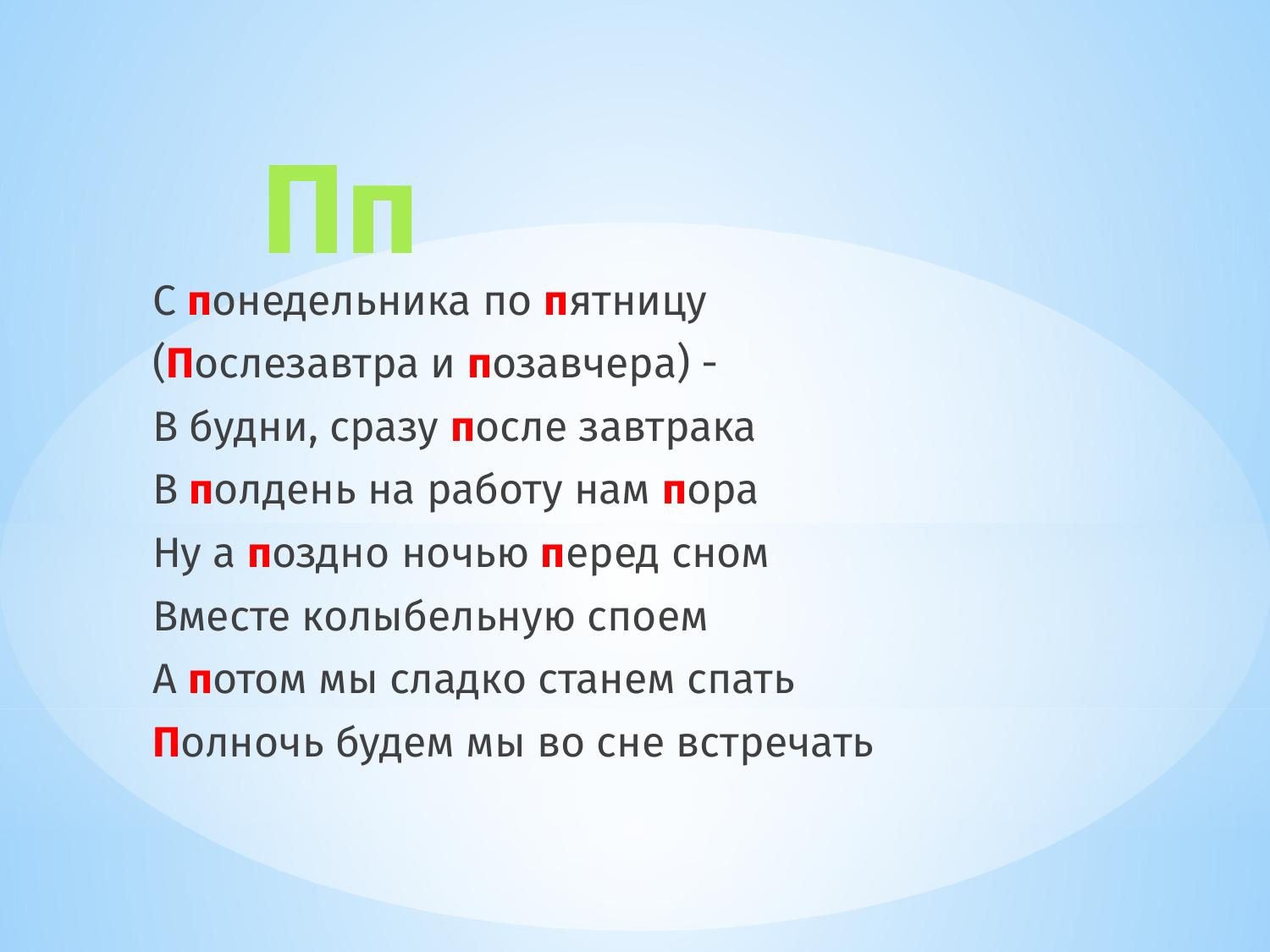

# Пп
С понедельника по пятницу
(Послезавтра и позавчера) -
В будни, сразу после завтрака
В полдень на работу нам пора
Ну а поздно ночью перед сном
Вместе колыбельную споем
А потом мы сладко станем спать
Полночь будем мы во сне встречать